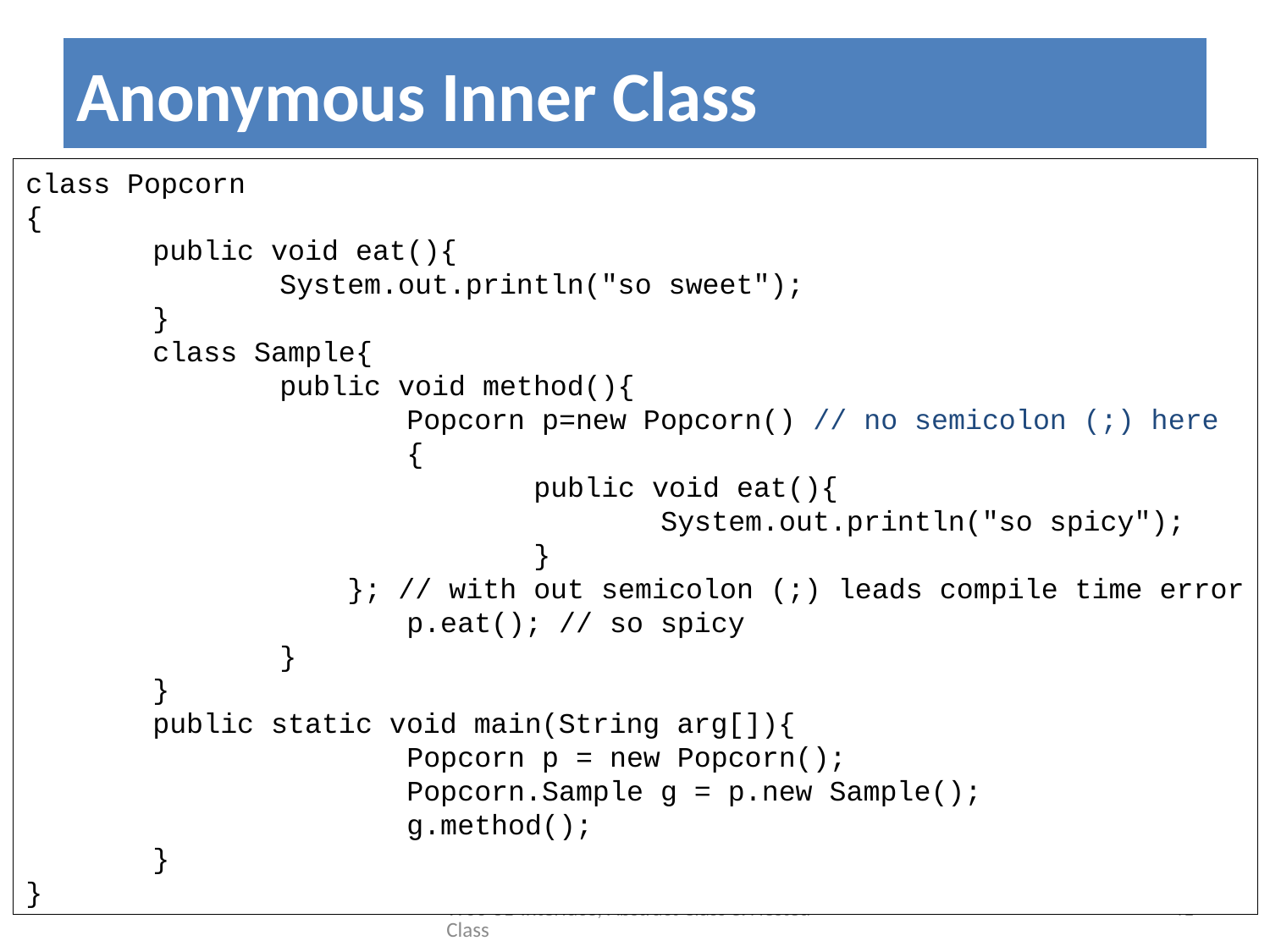

# Anonymous Inner Class
class Popcorn
{
	public void eat(){
		System.out.println("so sweet");
	}
	class Sample{
		public void method(){
			Popcorn p=new Popcorn() // no semicolon (;) here
			{
				public void eat(){
					System.out.println("so spicy");
				}
		    }; // with out semicolon (;) leads compile time error
			p.eat(); // so spicy
		}
	}
	public static void main(String arg[]){
			Popcorn p = new Popcorn();
			Popcorn.Sample g = p.new Sample();
			g.method();
	}
}
41
W06-S1-Interface, Abstract Class & Nested Class